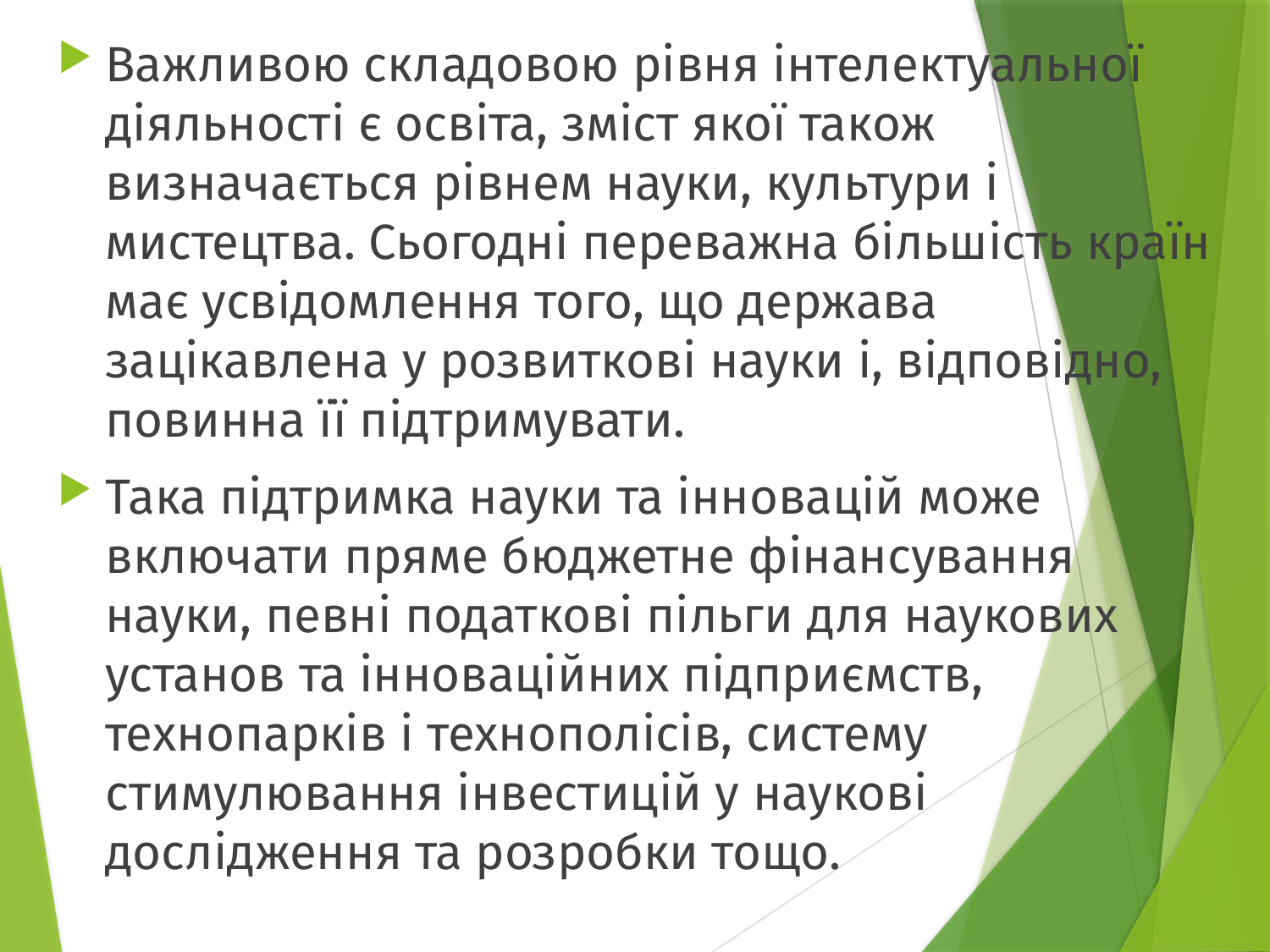

Важливою складовою рівня інтелектуальної діяльності є освіта, зміст якої також визначається рівнем науки, культури і мистецтва. Сьогодні переважна більшість країн має усвідомлення того, що держава зацікавлена у розвиткові науки і, відповідно, повинна її підтримувати.
Така підтримка науки та інновацій може включати пряме бюджетне фінансування науки, певні податкові пільги для наукових установ та інноваційних підприємств, технопарків і технополісів, систему стимулювання інвестицій у наукові дослідження та розробки тощо.